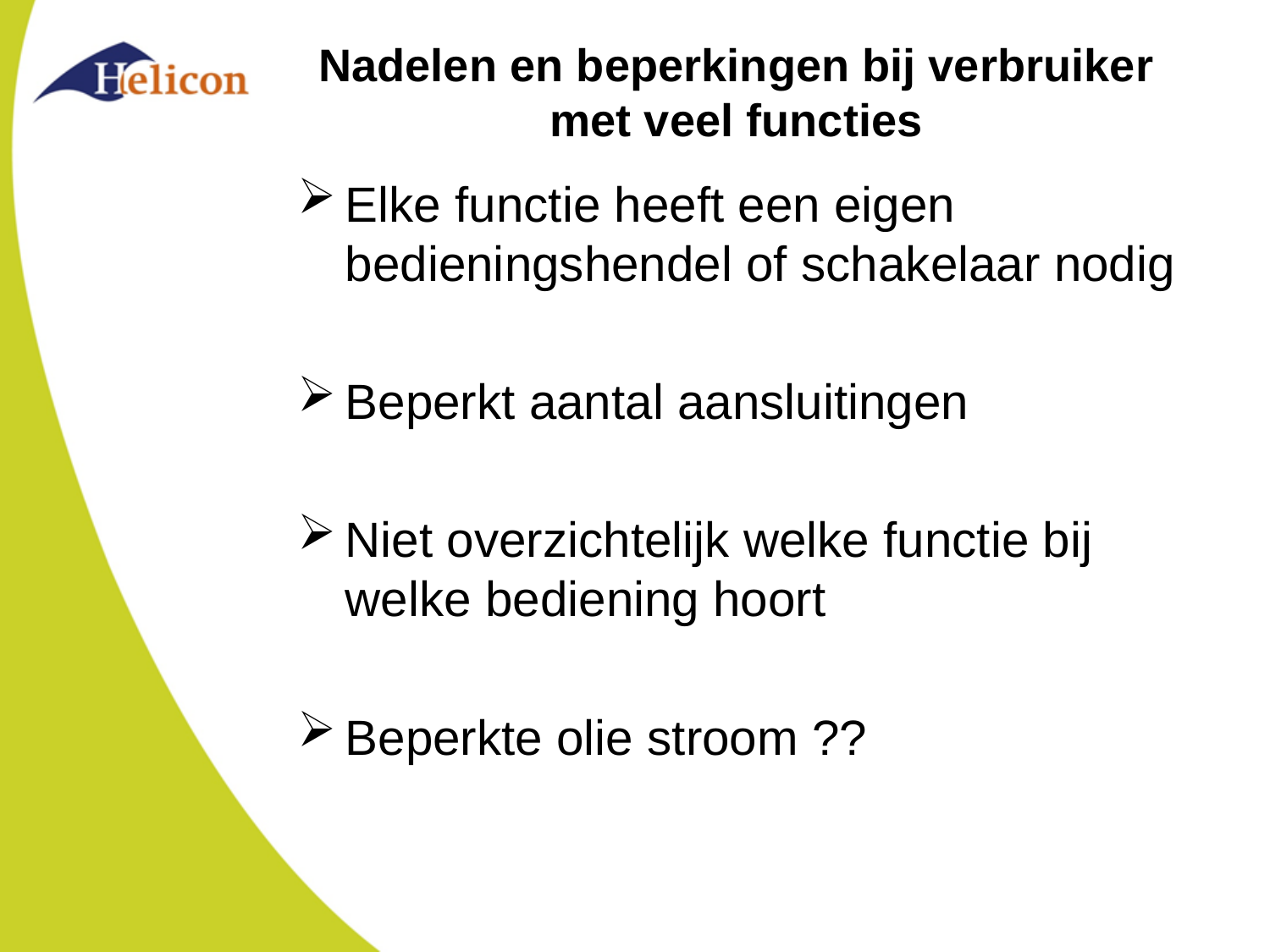

# Nadelen en beperkingen bij verbruiker met veel functies
Elke functie heeft een eigen bedieningshendel of schakelaar nodig

Beperkt aantal aansluitingen

Niet overzichtelijk welke functie bij welke bediening hoort

Beperkte olie stroom ??